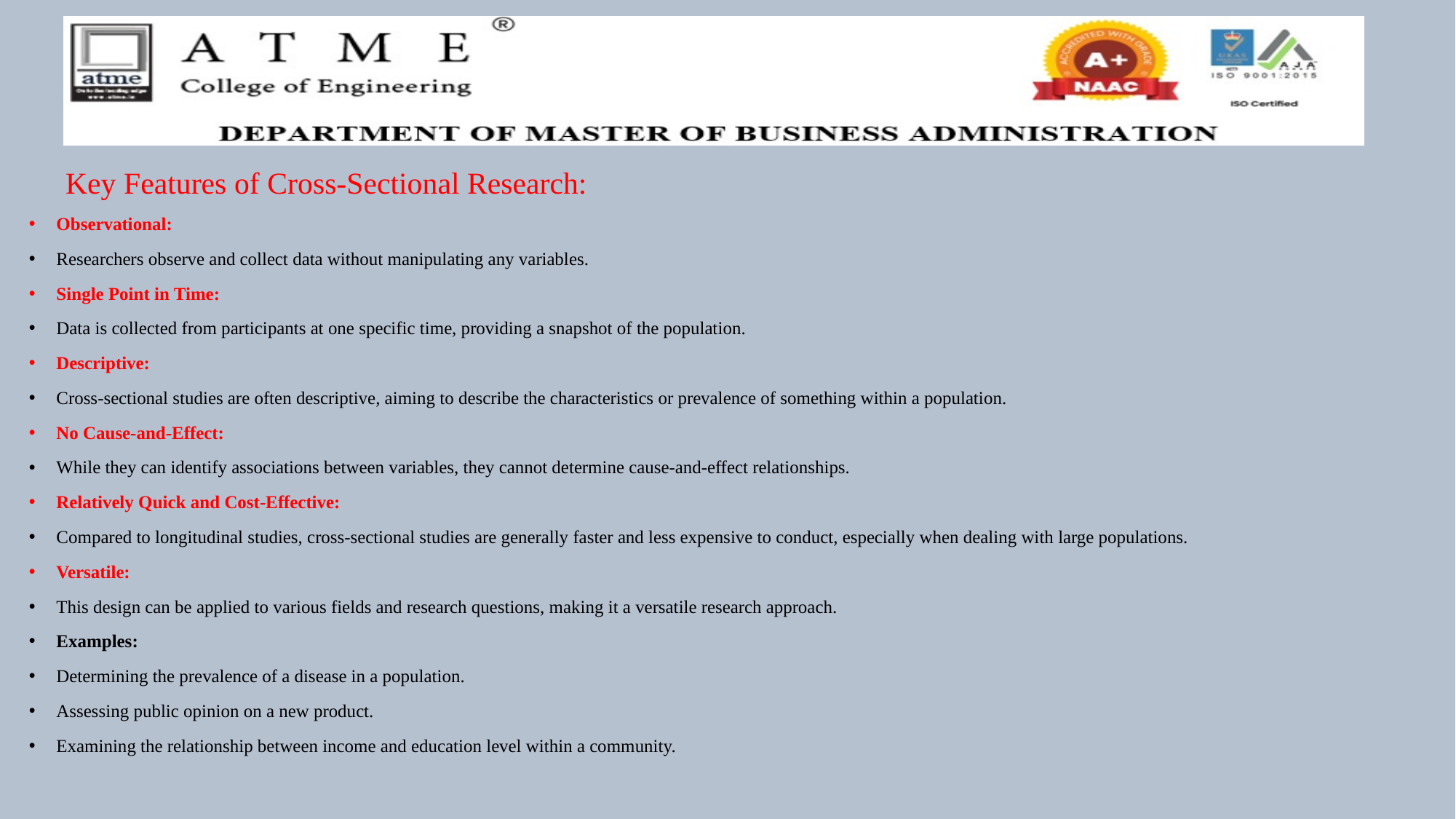

# Key Features of Cross-Sectional Research:
Observational:
Researchers observe and collect data without manipulating any variables.
Single Point in Time:
Data is collected from participants at one specific time, providing a snapshot of the population.
Descriptive:
Cross-sectional studies are often descriptive, aiming to describe the characteristics or prevalence of something within a population.
No Cause-and-Effect:
While they can identify associations between variables, they cannot determine cause-and-effect relationships.
Relatively Quick and Cost-Effective:
Compared to longitudinal studies, cross-sectional studies are generally faster and less expensive to conduct, especially when dealing with large populations.
Versatile:
This design can be applied to various fields and research questions, making it a versatile research approach.
Examples:
Determining the prevalence of a disease in a population.
Assessing public opinion on a new product.
Examining the relationship between income and education level within a community.